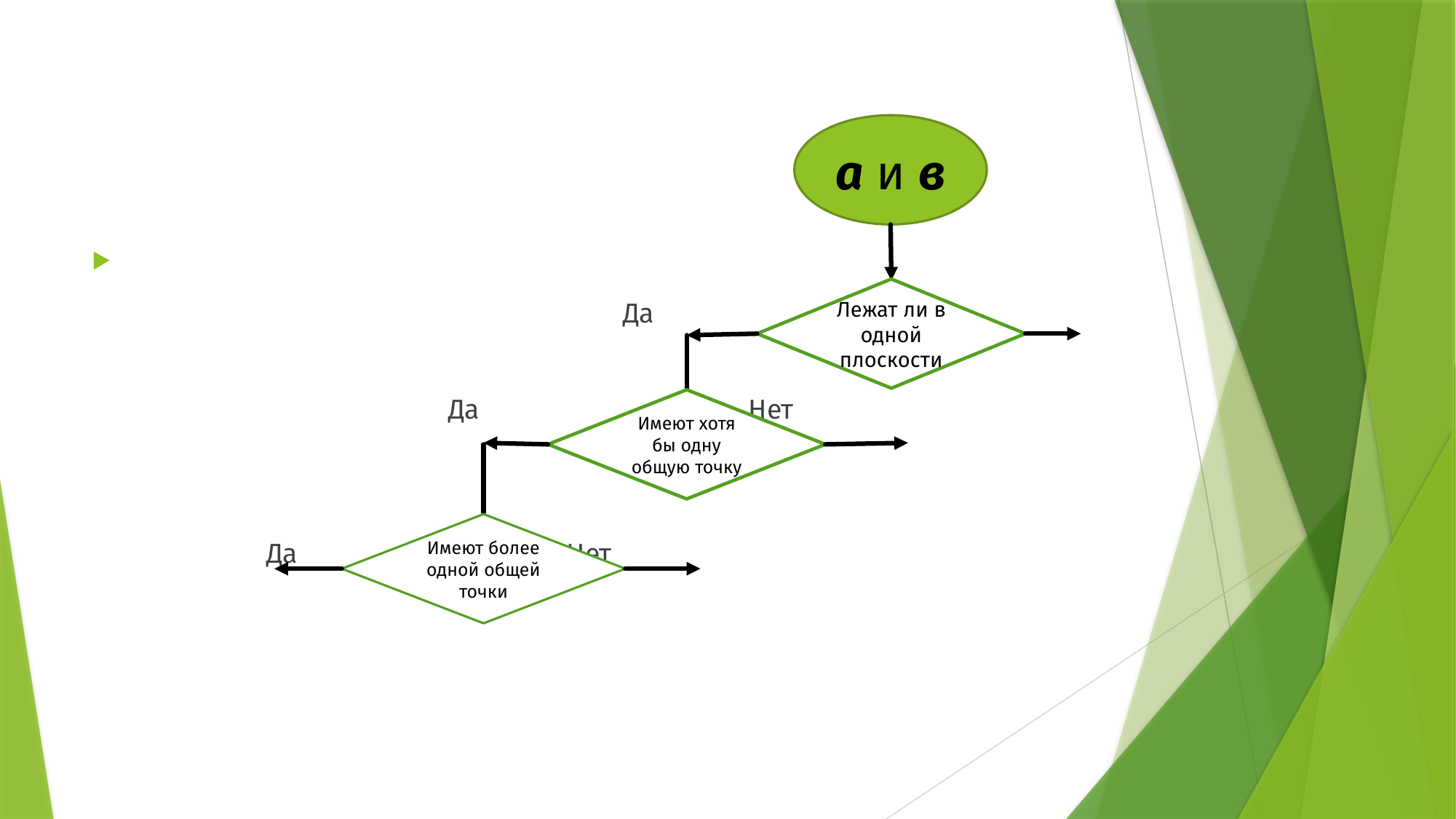

#

                                                                         Да                                    Нет

                                                 Да                                     Нет

                        Да                                     Нет
а и в
Лежат ли в одной плоскости
Имеют хотя бы одну общую точку
Имеют более одной общей точки